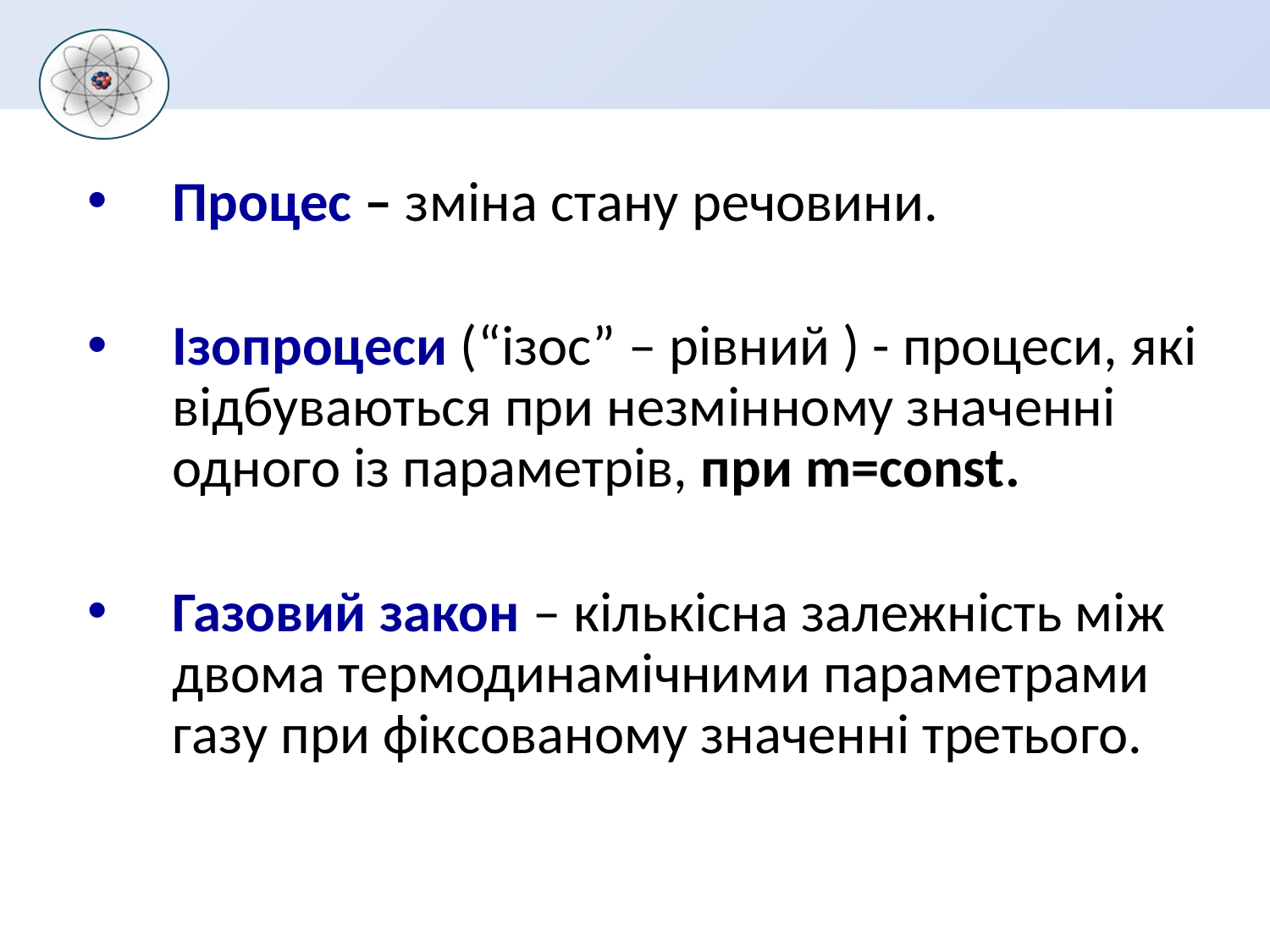

Процес – зміна стану речовини.

Ізопроцеси (“ізос” – рівний ) - процеси, які відбуваються при незмінному значенні одного із параметрів, при m=const.

Газовий закон – кількісна залежність між двома термодинамічними параметрами газу при фіксованому значенні третього.